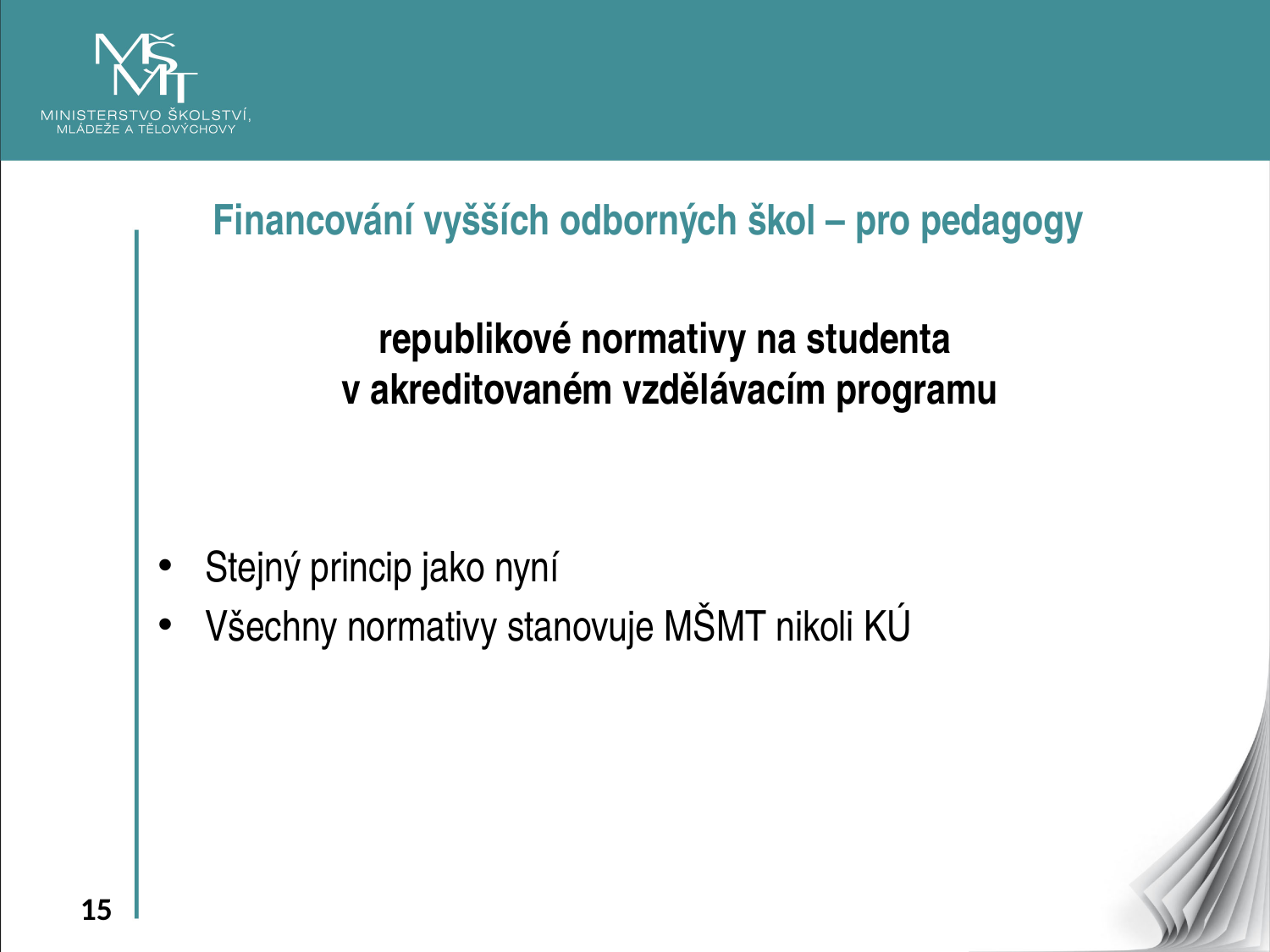

Financování vyšších odborných škol – pro pedagogy

republikové normativy na studenta
v akreditovaném vzdělávacím programu

Stejný princip jako nyní
Všechny normativy stanovuje MŠMT nikoli KÚ